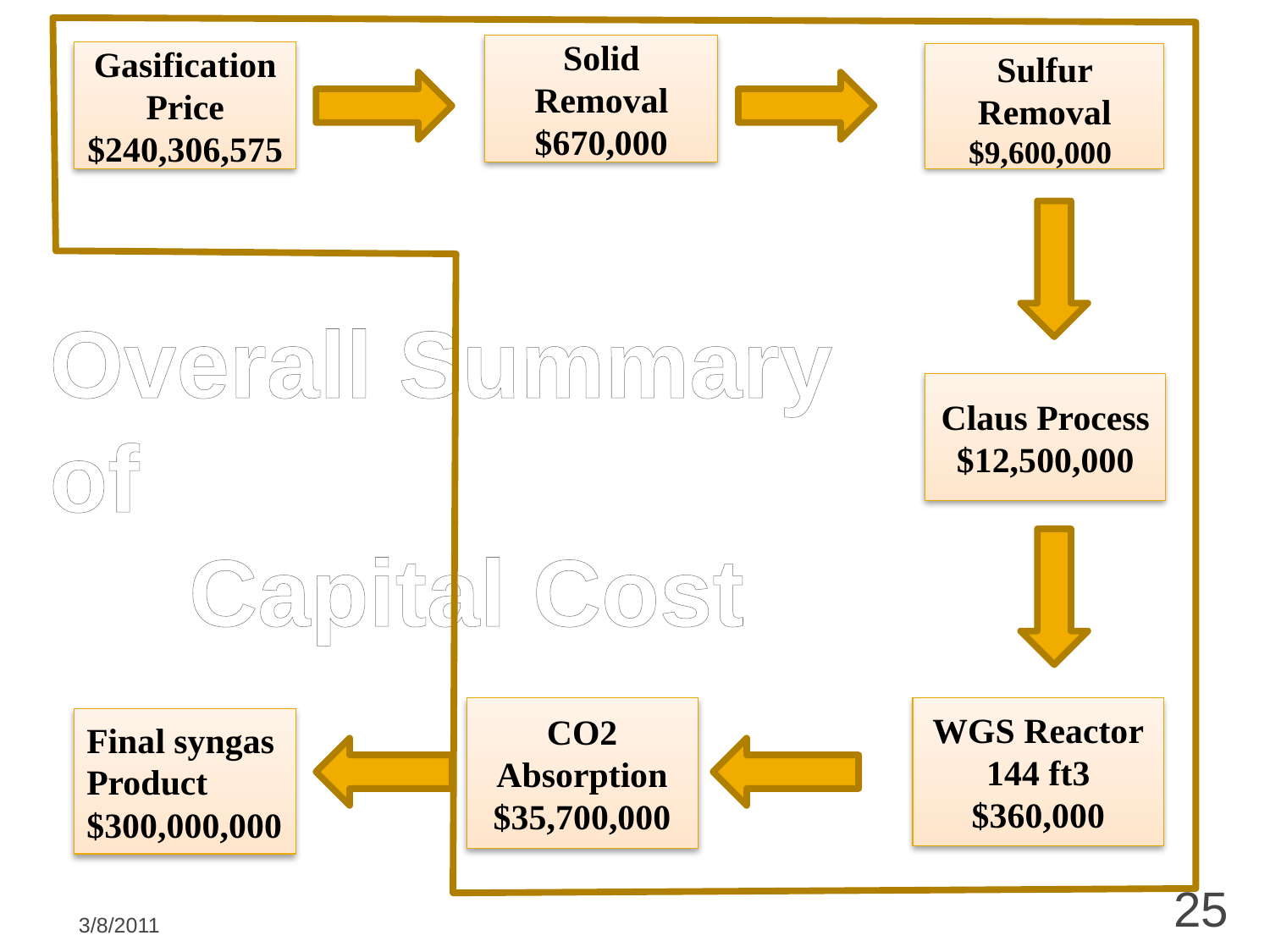

Solid Removal
$670,000
Gasification Price
$240,306,575

Sulfur Removal
$9,600,000

Overall Summary of
Capital Cost
Claus Process
$12,500,000

CO2 Absorption
$35,700,000

WGS Reactor
144 ft3
$360,000

Final syngas
Product
$300,000,000

3/8/2011
25